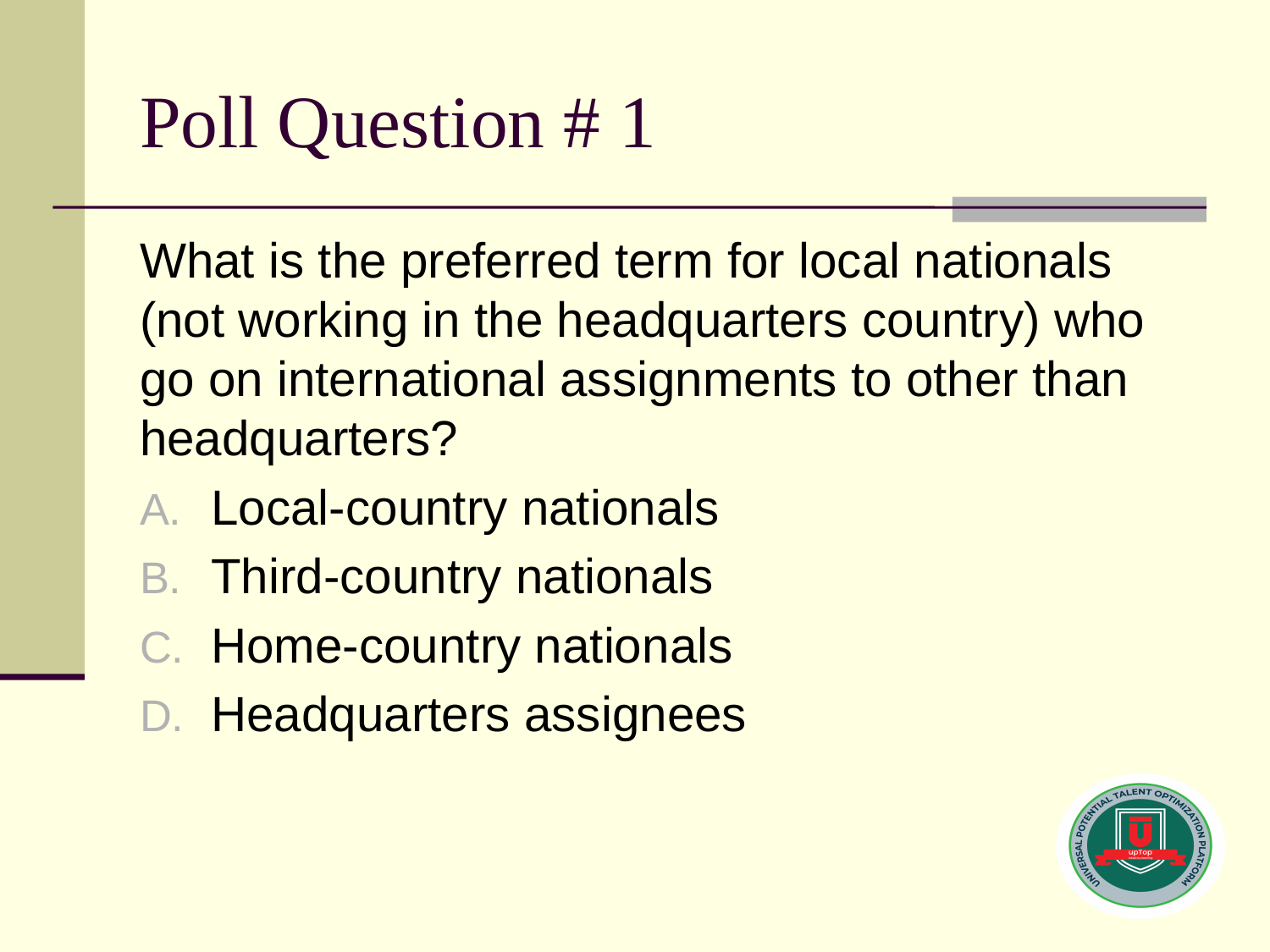

# Poll Question # 1
What is the preferred term for local nationals (not working in the headquarters country) who go on international assignments to other than headquarters?
Local-country nationals
Third-country nationals
Home-country nationals
Headquarters assignees